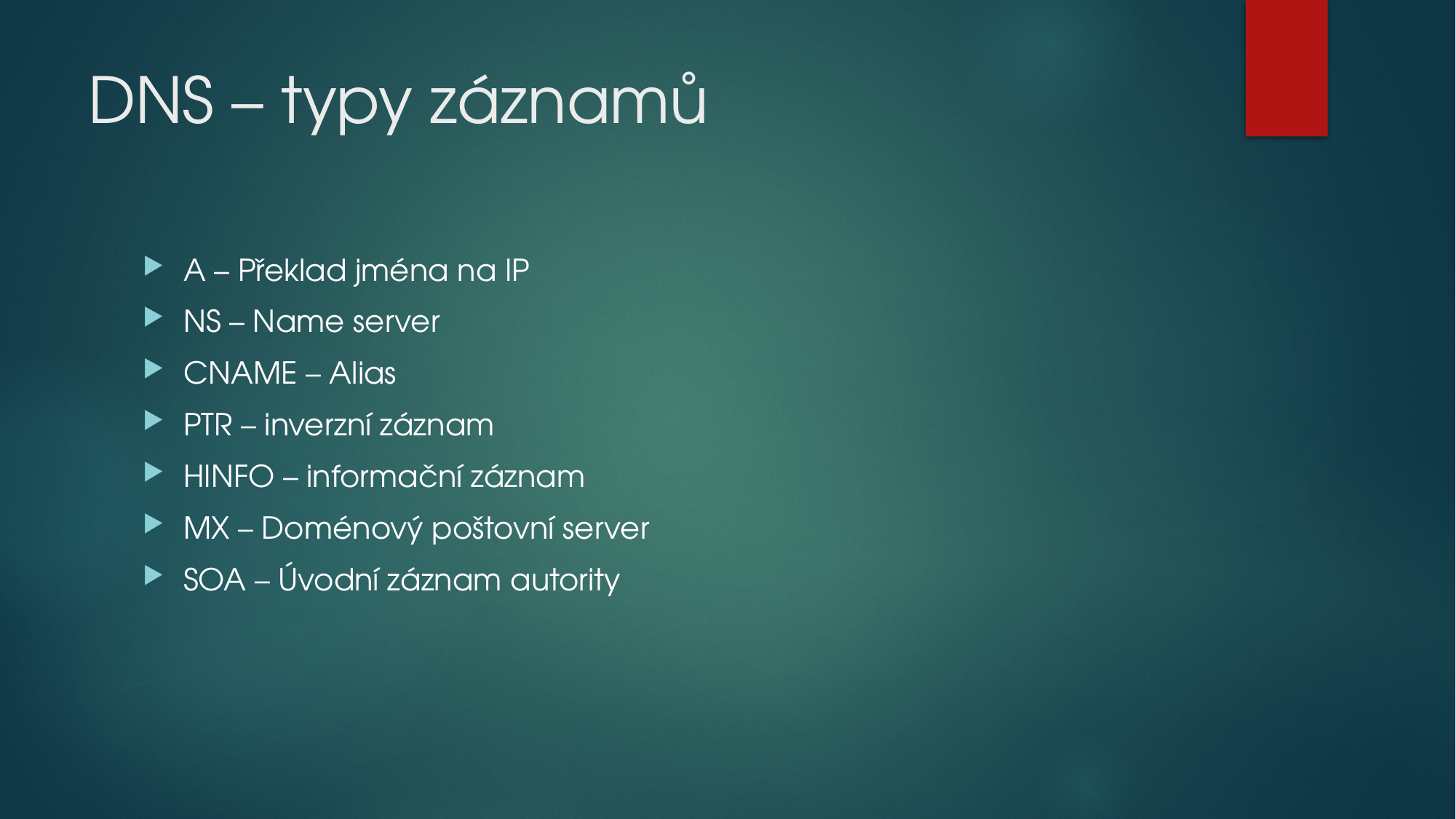

# DNS – typy záznamů
A – Překlad jména na IP
NS – Name server
CNAME – Alias
PTR – inverzní záznam
HINFO – informační záznam
MX – Doménový poštovní server
SOA – Úvodní záznam autority